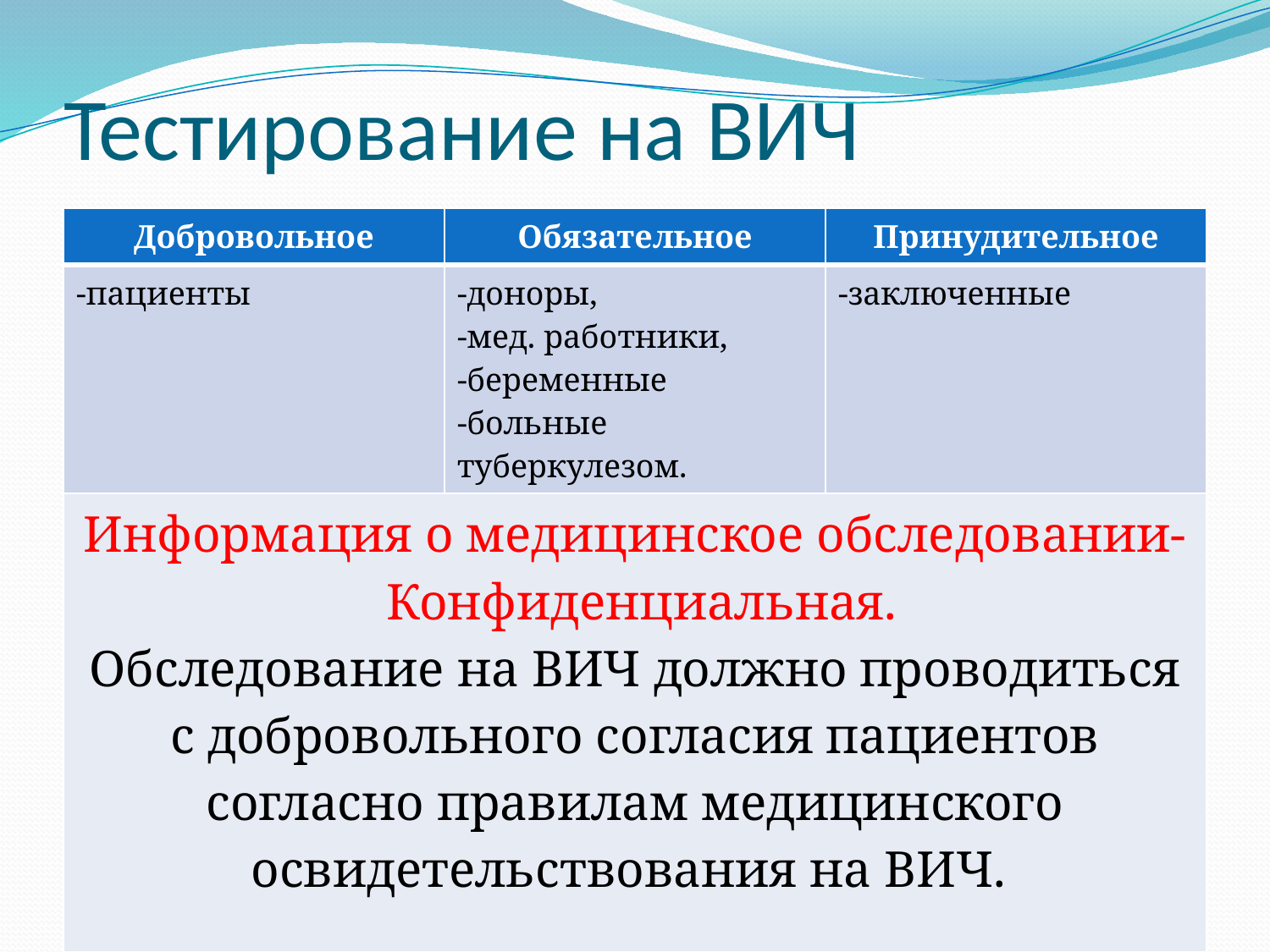

# Тестирование на ВИЧ
| Добровольное | Обязательное | Принудительное |
| --- | --- | --- |
| -пациенты | -доноры, -мед. работники, -беременные -больные туберкулезом. | -заключенные |
| Информация о медицинское обследовании- Конфиденциальная. Обследование на ВИЧ должно проводиться с добровольного согласия пациентов согласно правилам медицинского освидетельствования на ВИЧ. |  |  |